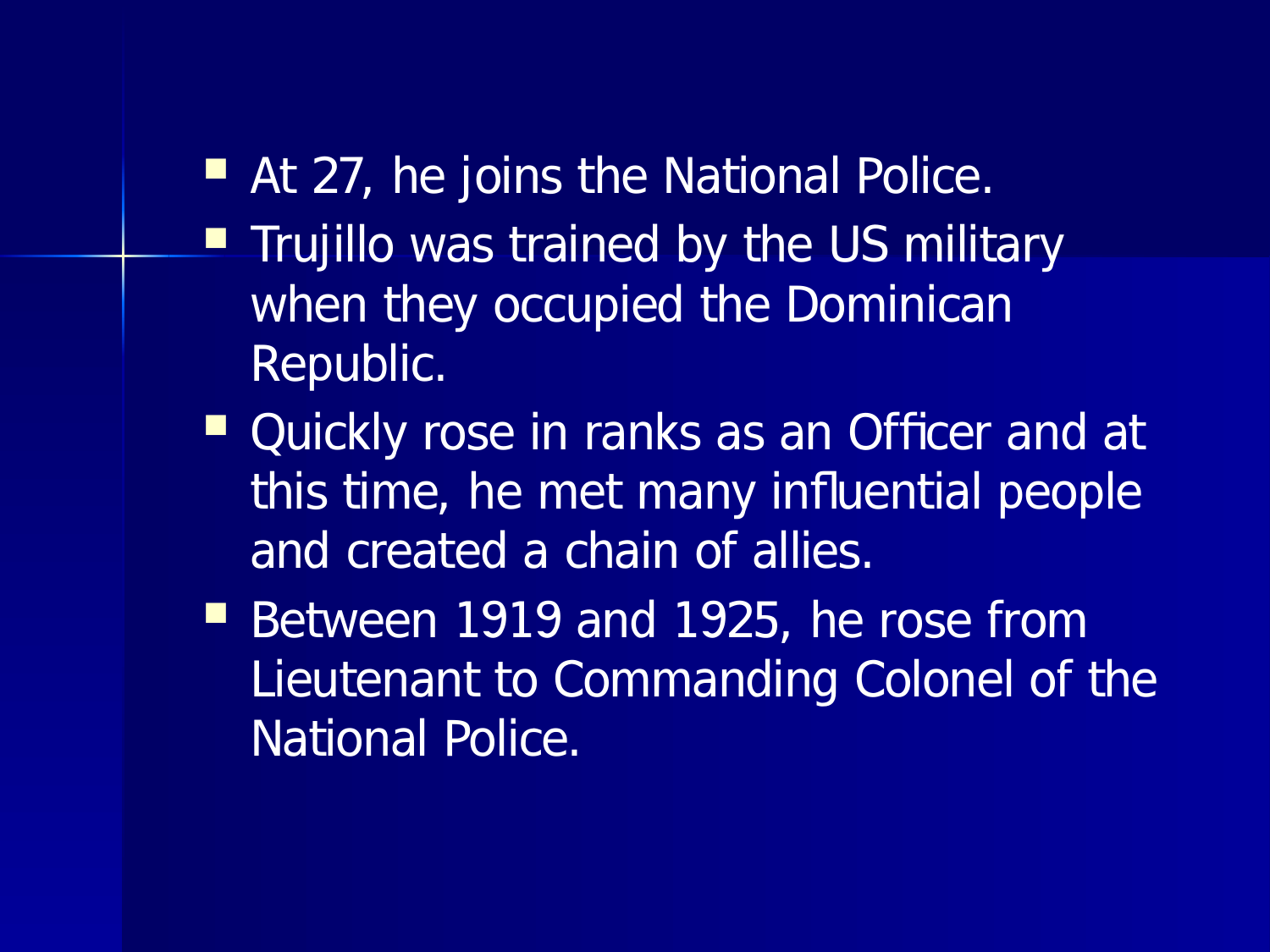

At 27, he joins the National Police.
Trujillo was trained by the US military when they occupied the Dominican Republic.
Quickly rose in ranks as an Officer and at this time, he met many influential people and created a chain of allies.
Between 1919 and 1925, he rose from Lieutenant to Commanding Colonel of the National Police.